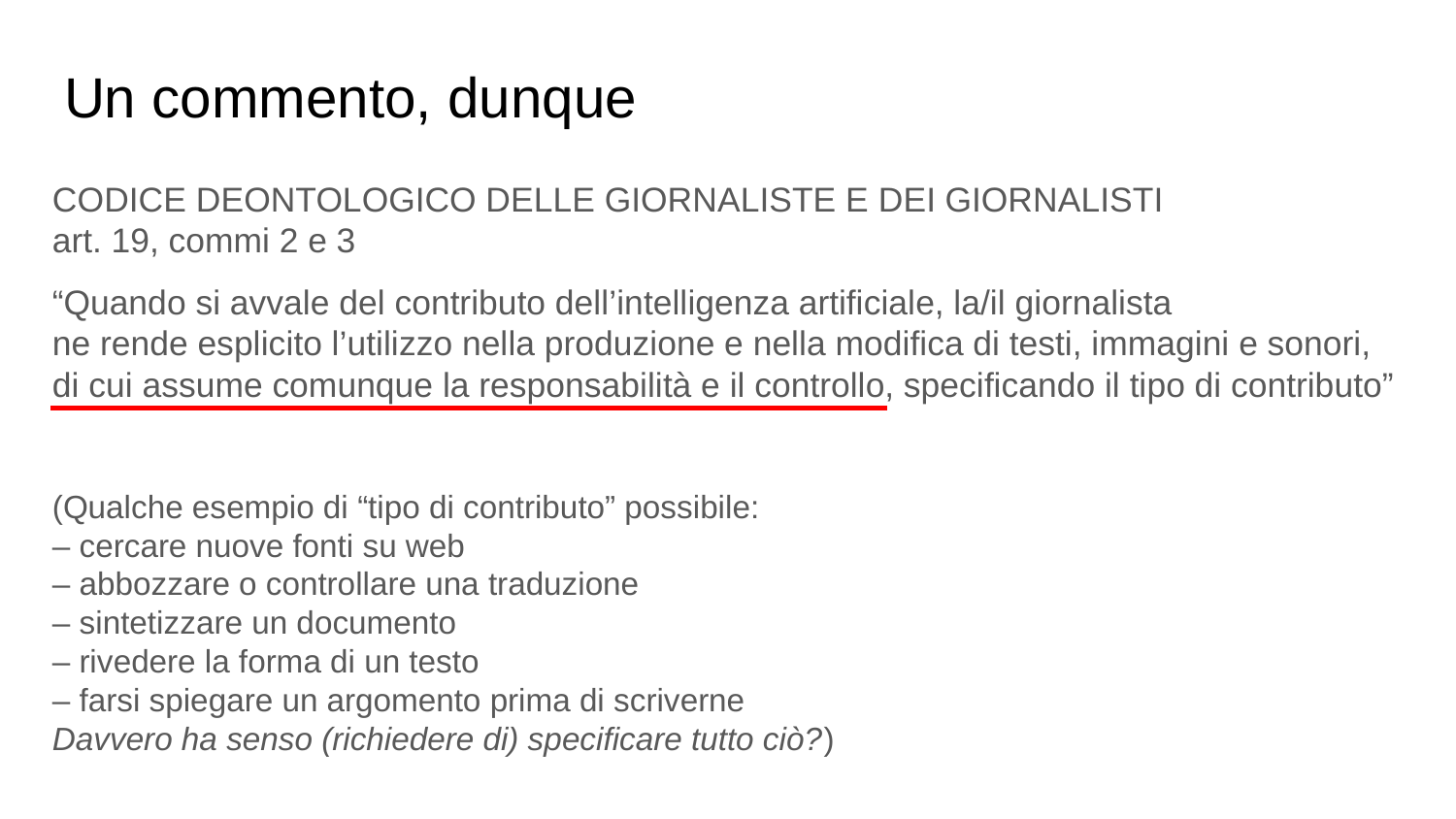

# Un commento, dunque
CODICE DEONTOLOGICO DELLE GIORNALISTE E DEI GIORNALISTI
art. 19, commi 2 e 3
“Quando si avvale del contributo dell’intelligenza artificiale, la/il giornalista
ne rende esplicito l’utilizzo nella produzione e nella modifica di testi, immagini e sonori,
di cui assume comunque la responsabilità e il controllo, specificando il tipo di contributo”
(Qualche esempio di “tipo di contributo” possibile:
– cercare nuove fonti su web
– abbozzare o controllare una traduzione
– sintetizzare un documento
– rivedere la forma di un testo
– farsi spiegare un argomento prima di scriverne
Davvero ha senso (richiedere di) specificare tutto ciò?)